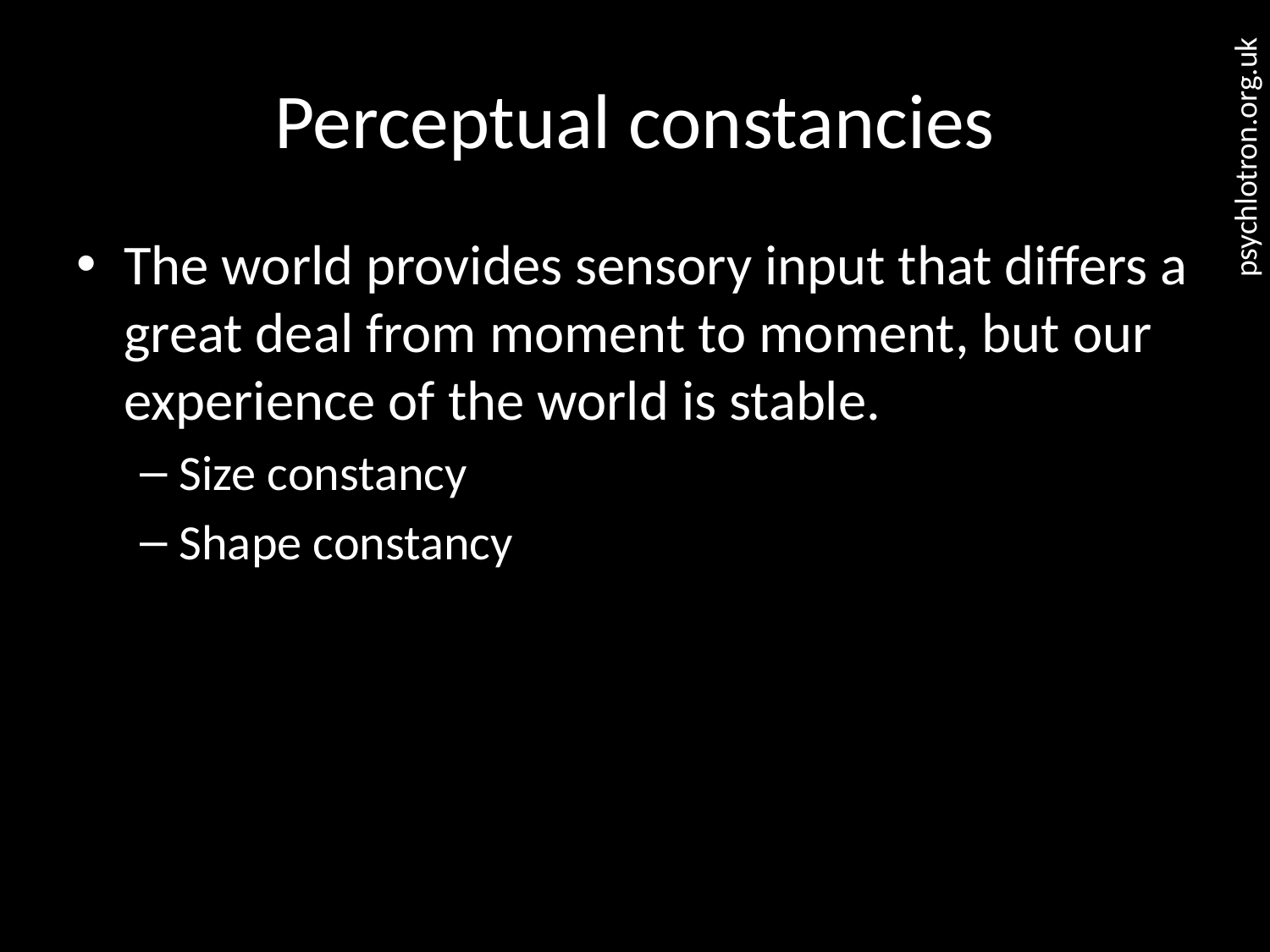

# Perceptual constancies
The world provides sensory input that differs a great deal from moment to moment, but our experience of the world is stable.
Size constancy
Shape constancy